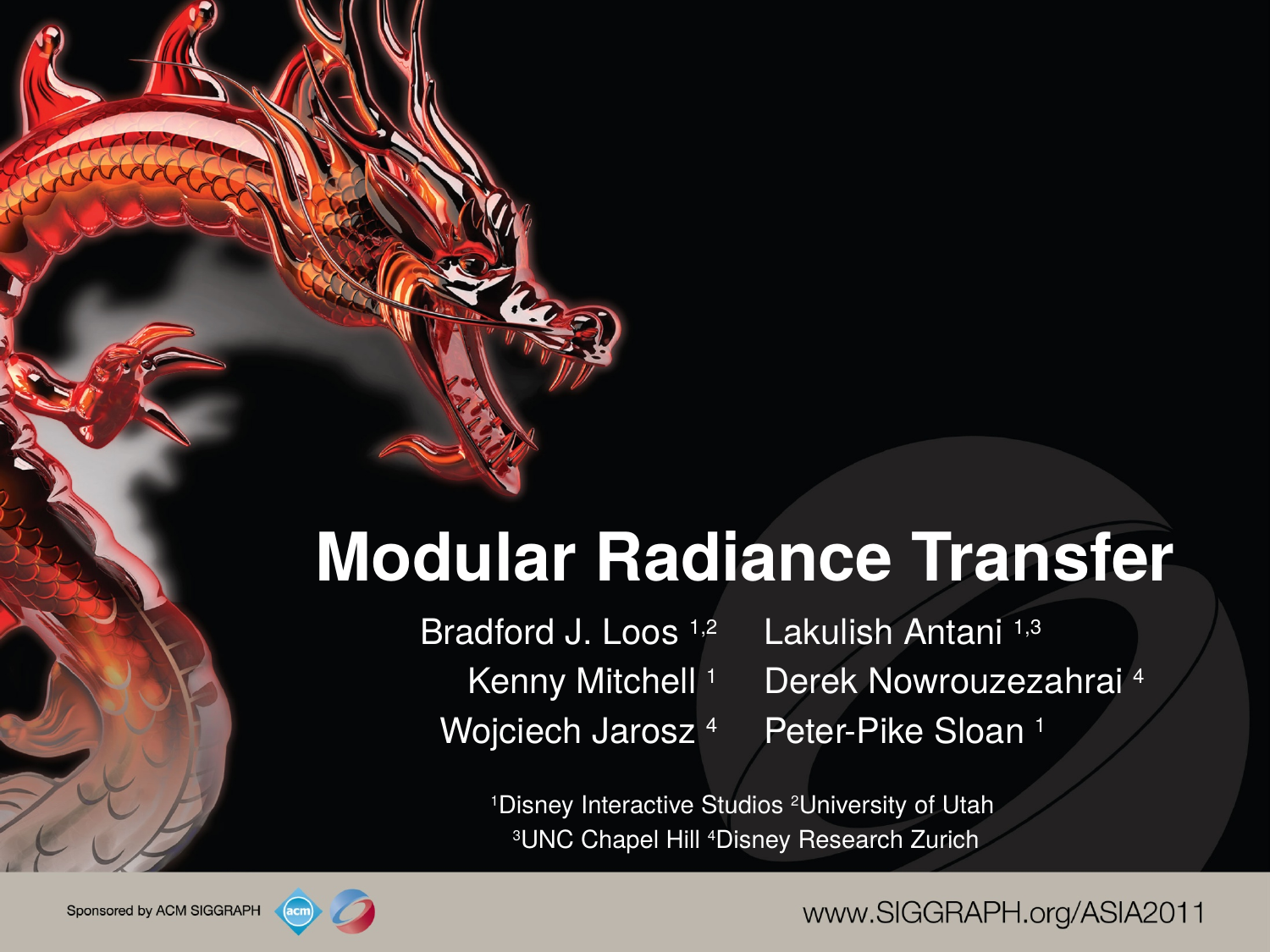

# Modular Radiance Transfer
Bradford J. Loos 1,2
Kenny Mitchell 1
Wojciech Jarosz 4
Lakulish Antani 1,3
Derek Nowrouzezahrai 4
Peter-Pike Sloan 1
1Disney Interactive Studios 2University of Utah
3UNC Chapel Hill 4Disney Research Zurich